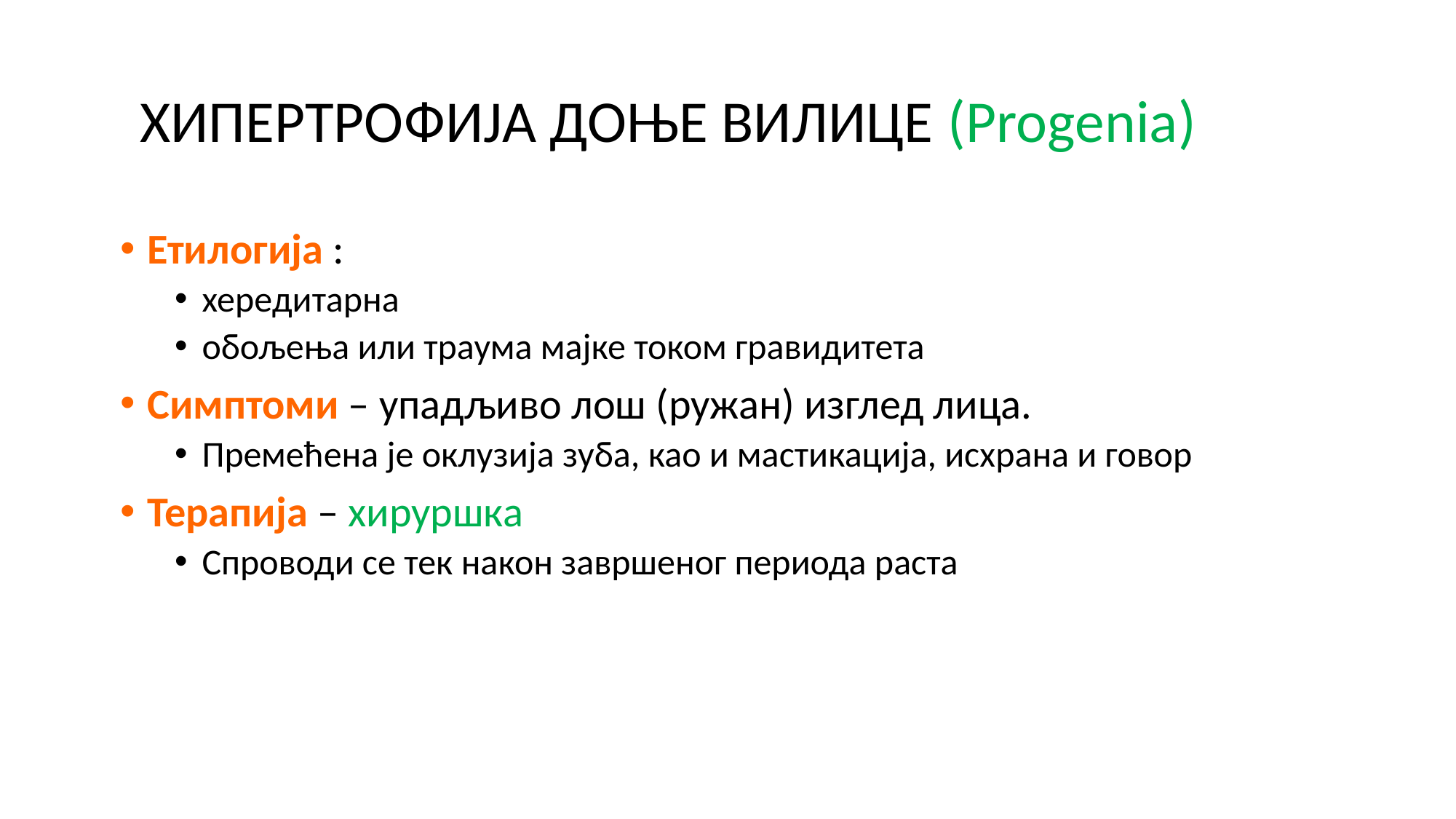

# ХИПЕРТРОФИЈА ДОЊЕ ВИЛИЦЕ (Progenia)
Етилогија :
хередитарна
обољења или траума мајке током гравидитета
Симптоми – упадљиво лош (ружан) изглед лица.
Премећена је оклузија зуба, као и мастикација, исхрана и говор
Терапија – хируршка
Спроводи се тек након завршеног периода раста